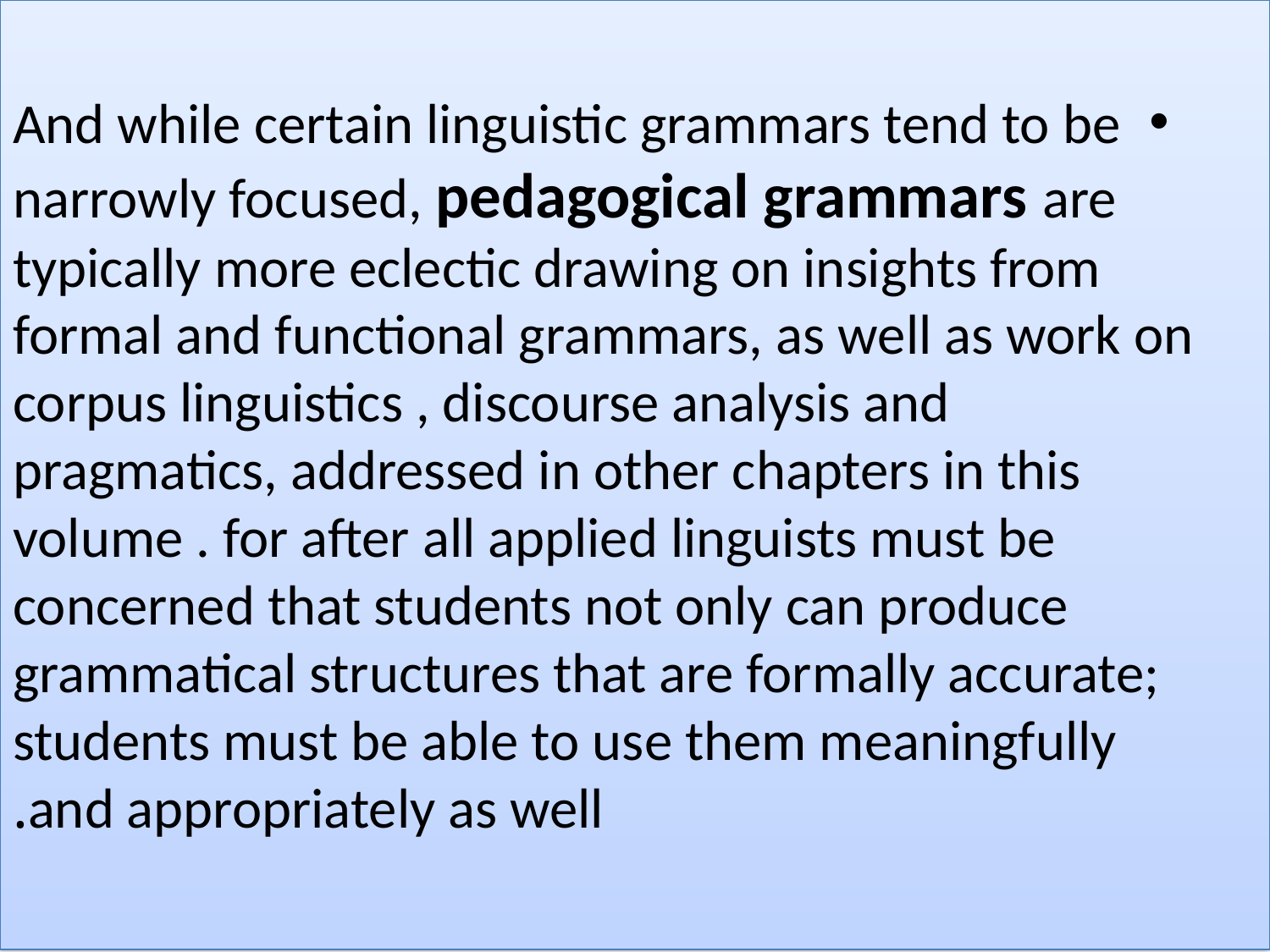

And while certain linguistic grammars tend to be narrowly focused, pedagogical grammars are typically more eclectic drawing on insights from formal and functional grammars, as well as work on corpus linguistics , discourse analysis and pragmatics, addressed in other chapters in this volume . for after all applied linguists must be concerned that students not only can produce grammatical structures that are formally accurate; students must be able to use them meaningfully and appropriately as well.